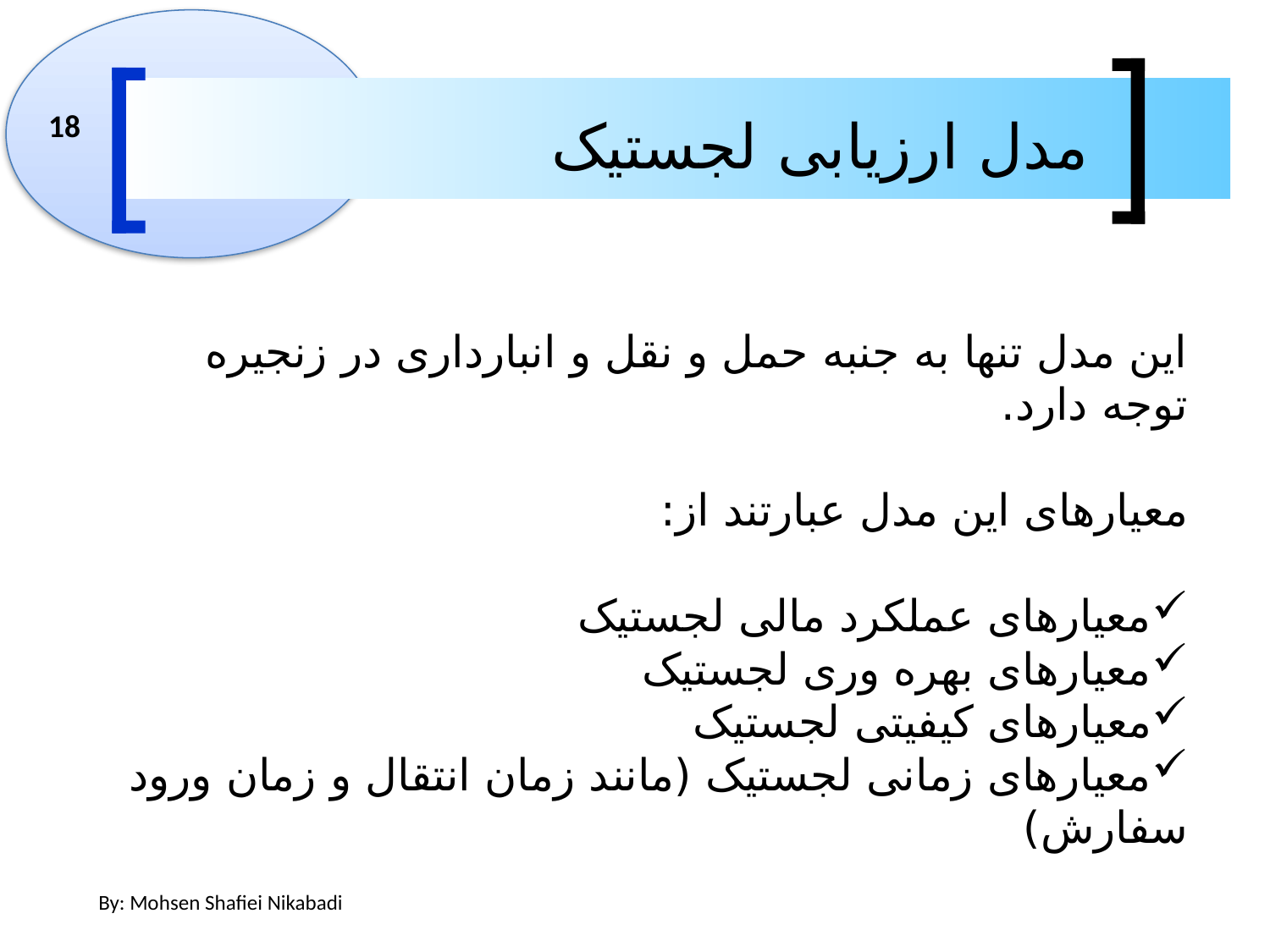

18
مدل ارزیابی لجستیک
این مدل تنها به جنبه حمل و نقل و انبارداری در زنجیره توجه دارد.

معیارهای این مدل عبارتند از:

معیارهای عملکرد مالی لجستیک
معیارهای بهره وری لجستیک
معیارهای کیفیتی لجستیک
معیارهای زمانی لجستیک (مانند زمان انتقال و زمان ورود سفارش)
By: Mohsen Shafiei Nikabadi